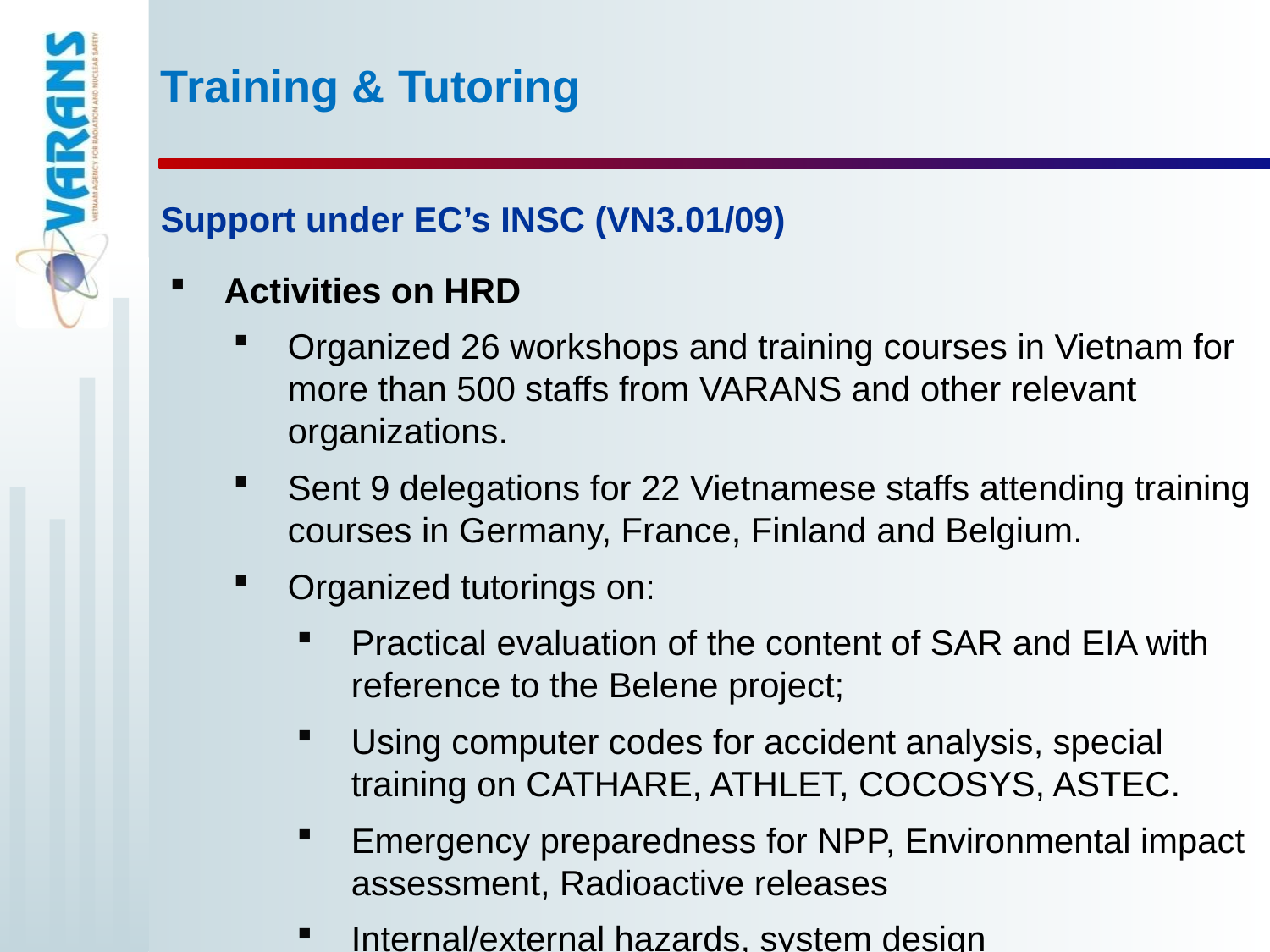

Training & Tutoring

Support under EC’s INSC (VN3.01/09)
Activities on HRD
Organized 26 workshops and training courses in Vietnam for more than 500 staffs from VARANS and other relevant organizations.
Sent 9 delegations for 22 Vietnamese staffs attending training courses in Germany, France, Finland and Belgium.
Organized tutorings on:
Practical evaluation of the content of SAR and EIA with reference to the Belene project;
Using computer codes for accident analysis, special training on CATHARE, ATHLET, COCOSYS, ASTEC.
Emergency preparedness for NPP, Environmental impact assessment, Radioactive releases
Internal/external hazards, system design